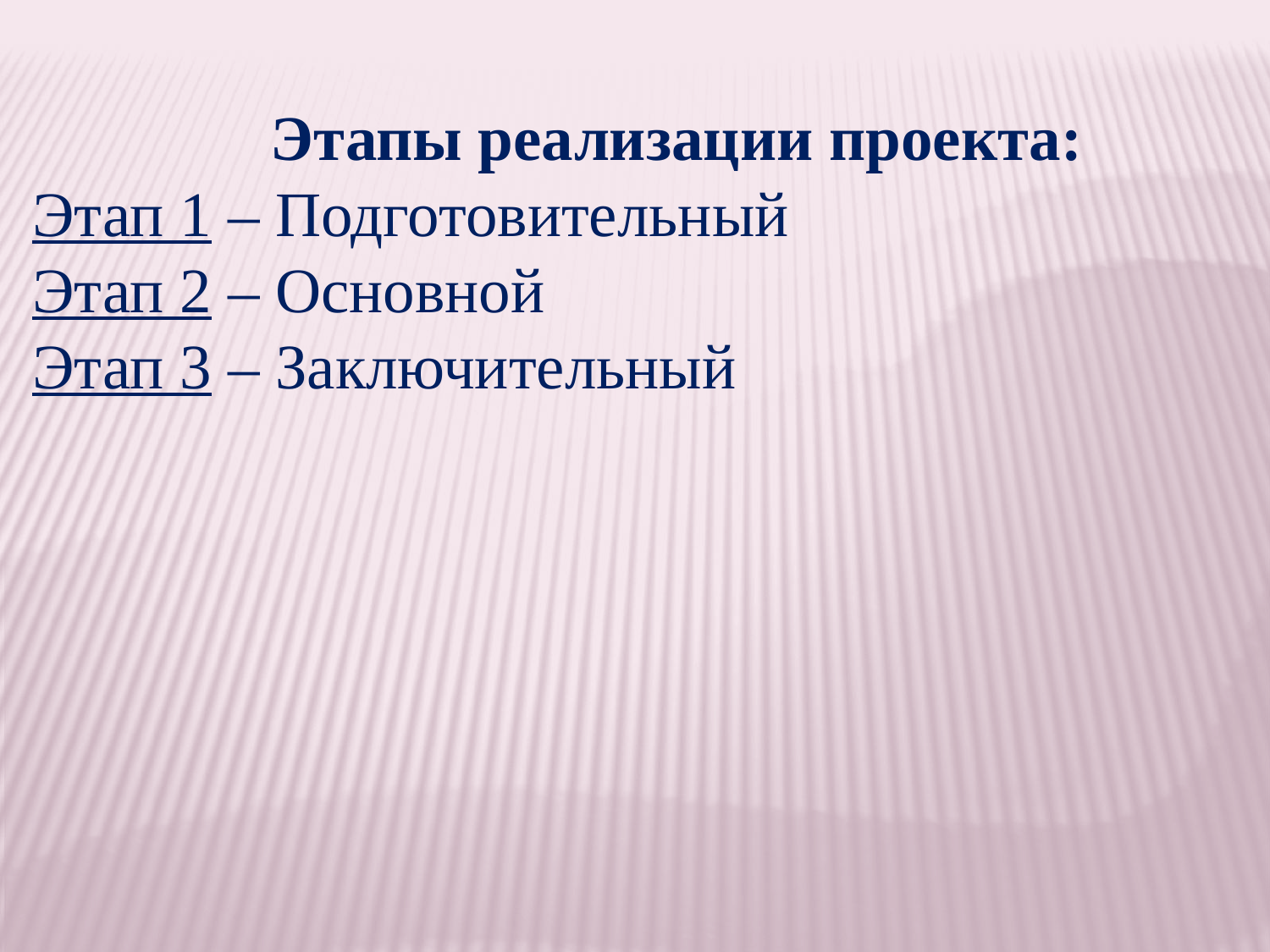

Этапы реализации проекта:
Этап 1 – Подготовительный
Этап 2 – Основной
Этап 3 – Заключительный